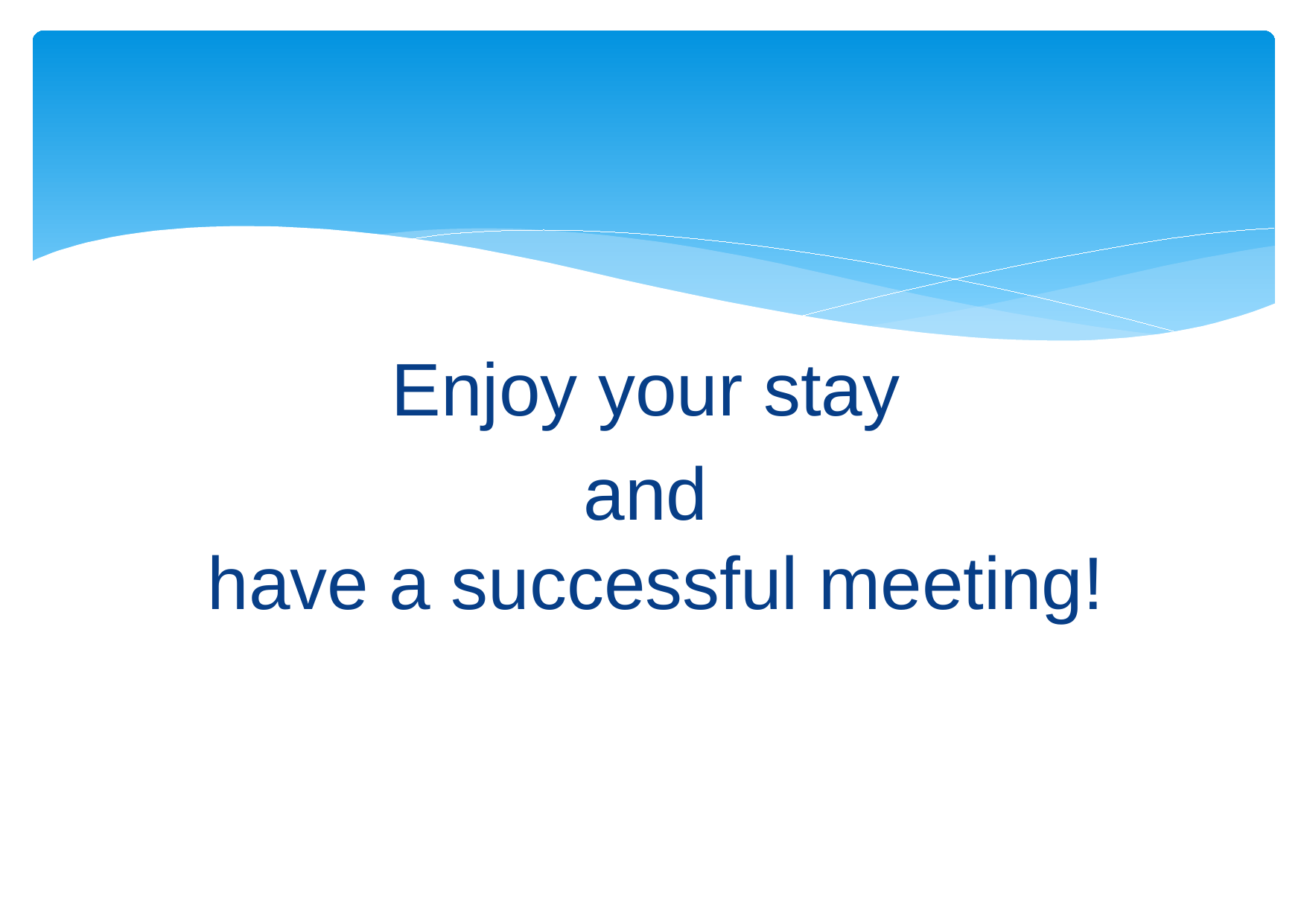

Enjoy your stay
and
 have a successful meeting!